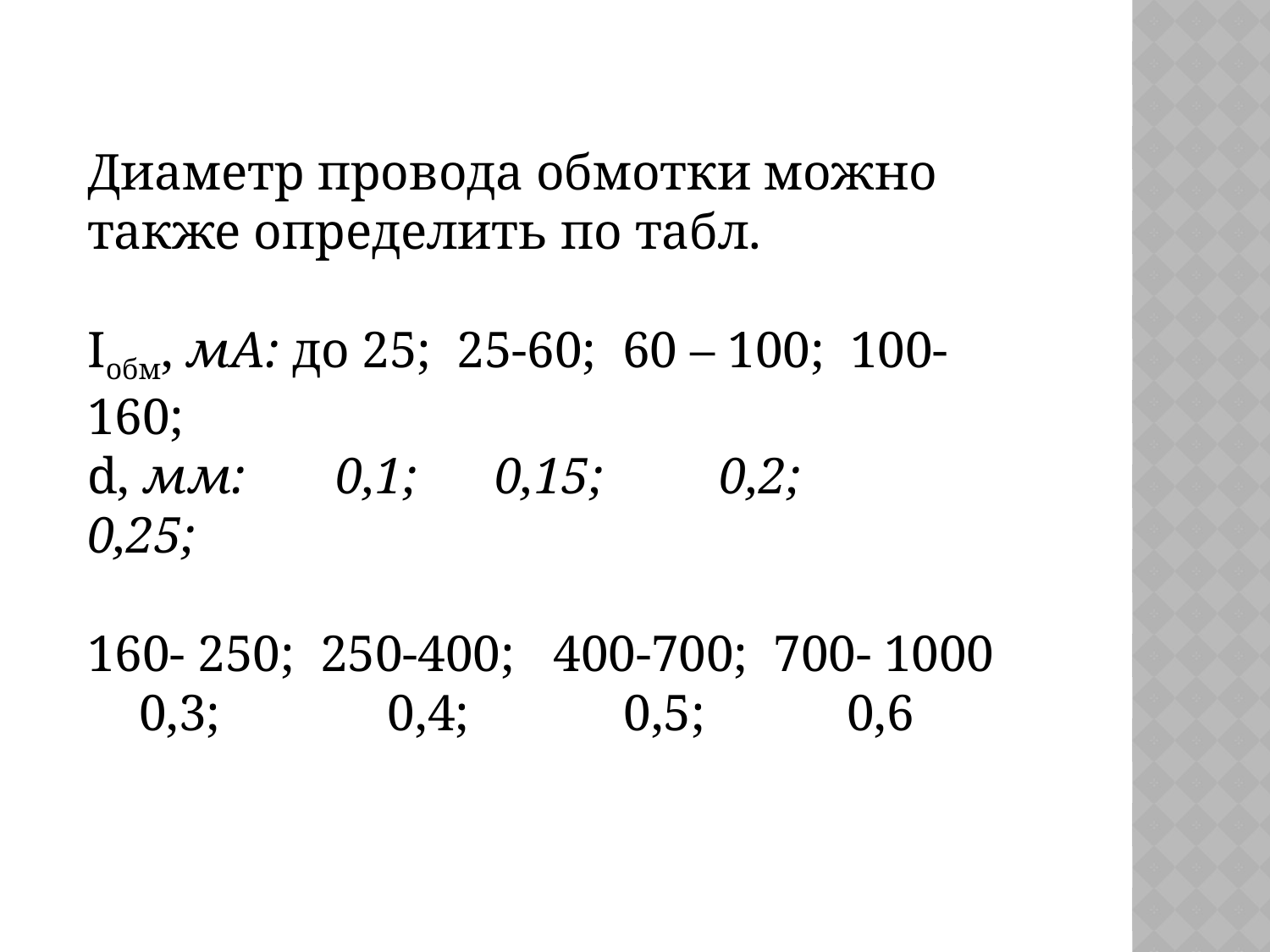

Диаметр провода обмотки можно также определить по табл.

Iобм, мА: до 25;  25-60;  60 – 100;  100- 160;
d, мм:       0,1;      0,15;         0,2;           0,25;

160- 250;  250-400;   400-700;  700- 1000
    0,3;             0,4;            0,5;           0,6